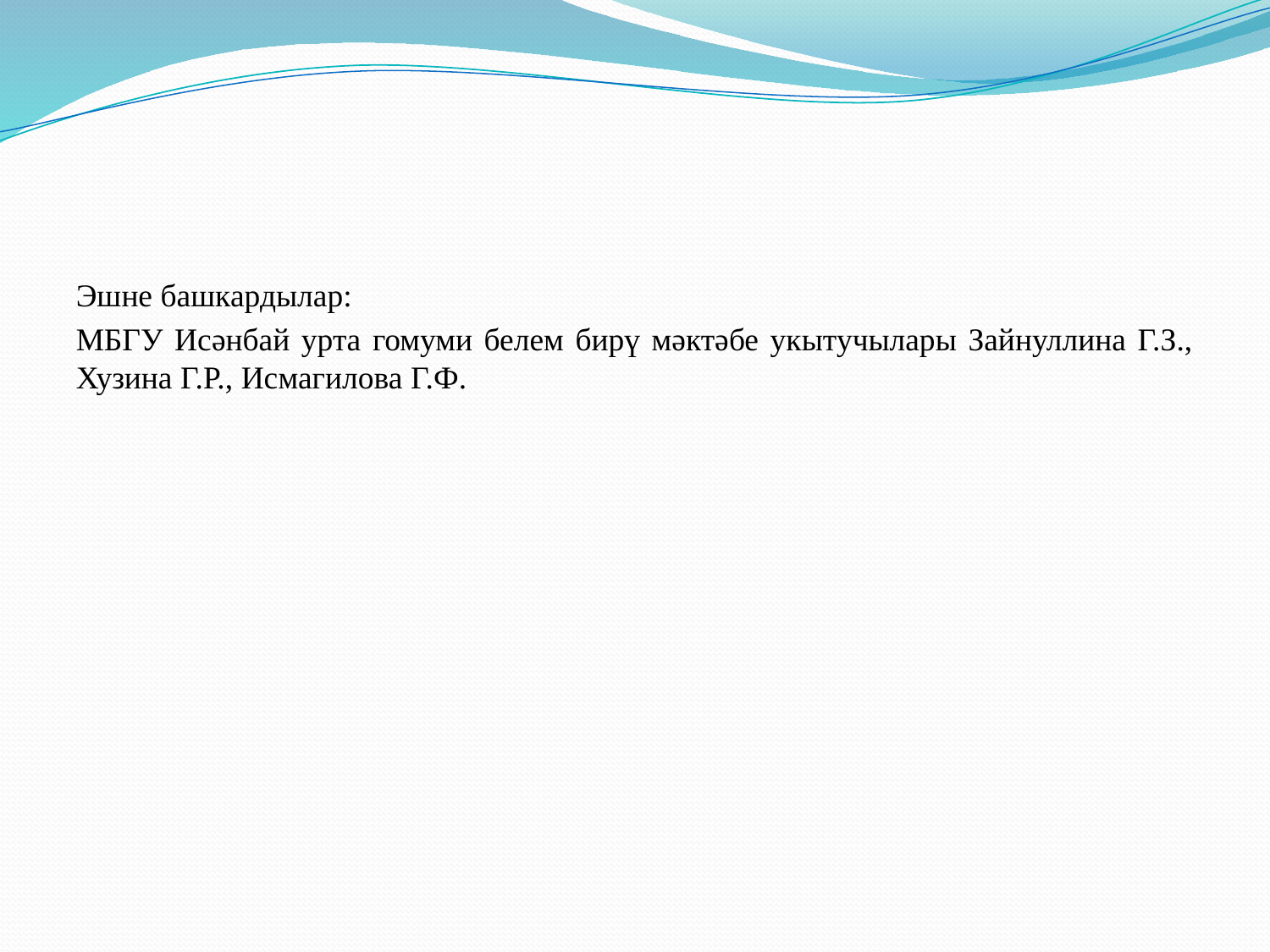

#
Эшне башкардылар:
МБГУ Исәнбай урта гомуми белем бирү мәктәбе укытучылары Зайнуллина Г.З., Хузина Г.Р., Исмагилова Г.Ф.